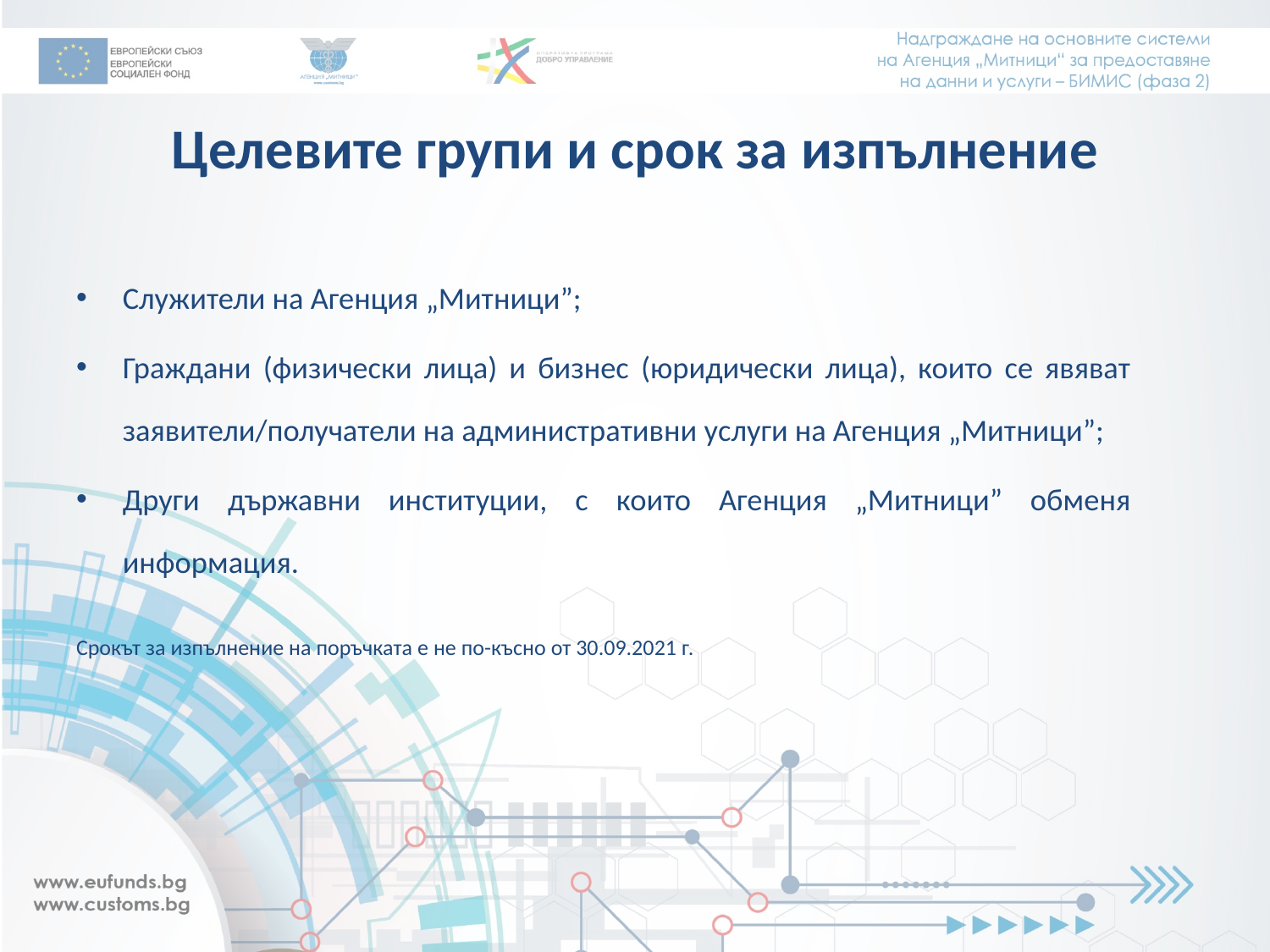

# Целевите групи и срок за изпълнение
Служители на Агенция „Митници”;
Граждани (физически лица) и бизнес (юридически лица), които се явяват заявители/получатели на административни услуги на Агенция „Митници”;
Други държавни институции, с които Агенция „Митници” обменя информация.

Срокът за изпълнение на поръчката е не по-късно от 30.09.2021 г.